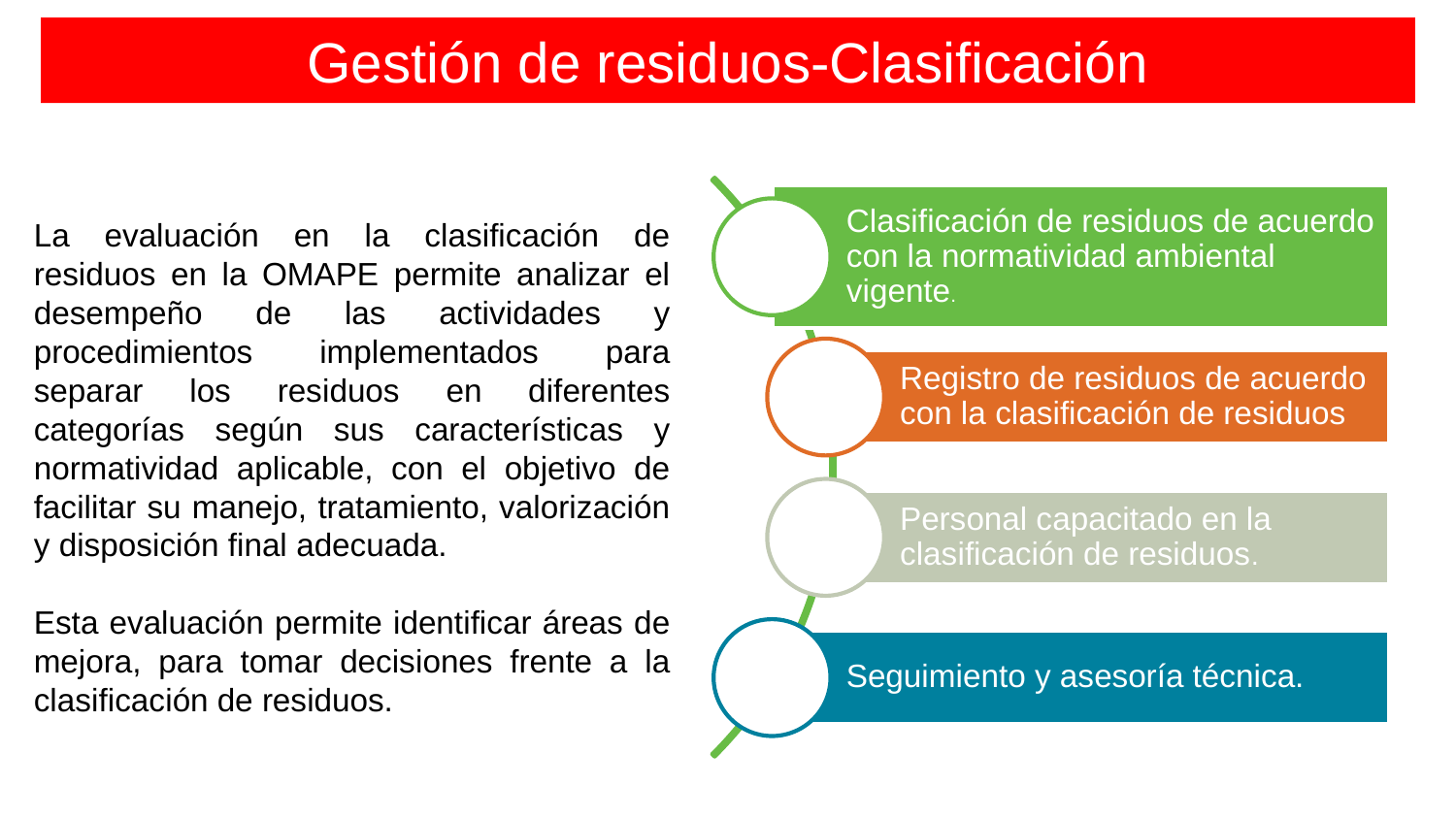

Gestión de residuos-Clasificación
Clasificación de residuos de acuerdo con la normatividad ambiental vigente.
Registro de residuos de acuerdo con la clasificación de residuos
Personal capacitado en la clasificación de residuos.
Seguimiento y asesoría técnica.
La evaluación en la clasificación de residuos en la OMAPE permite analizar el desempeño de las actividades y procedimientos implementados para separar los residuos en diferentes categorías según sus características y normatividad aplicable, con el objetivo de facilitar su manejo, tratamiento, valorización y disposición final adecuada.

Esta evaluación permite identificar áreas de mejora, para tomar decisiones frente a la clasificación de residuos.